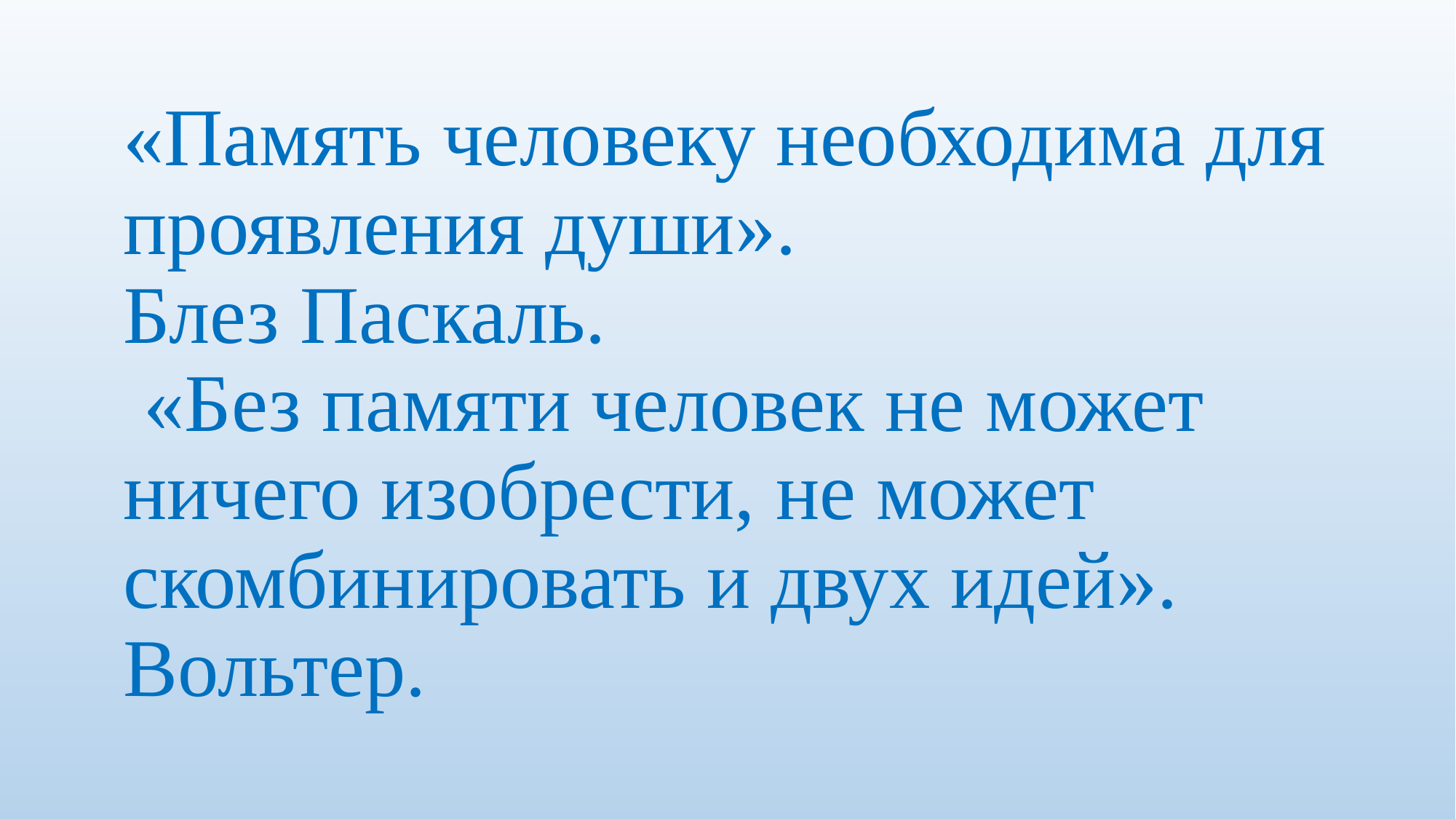

# «Память человеку необходима для проявления души». Блез Паскаль. «Без памяти человек не может ничего изобрести, не может скомбинировать и двух идей». Вольтер.